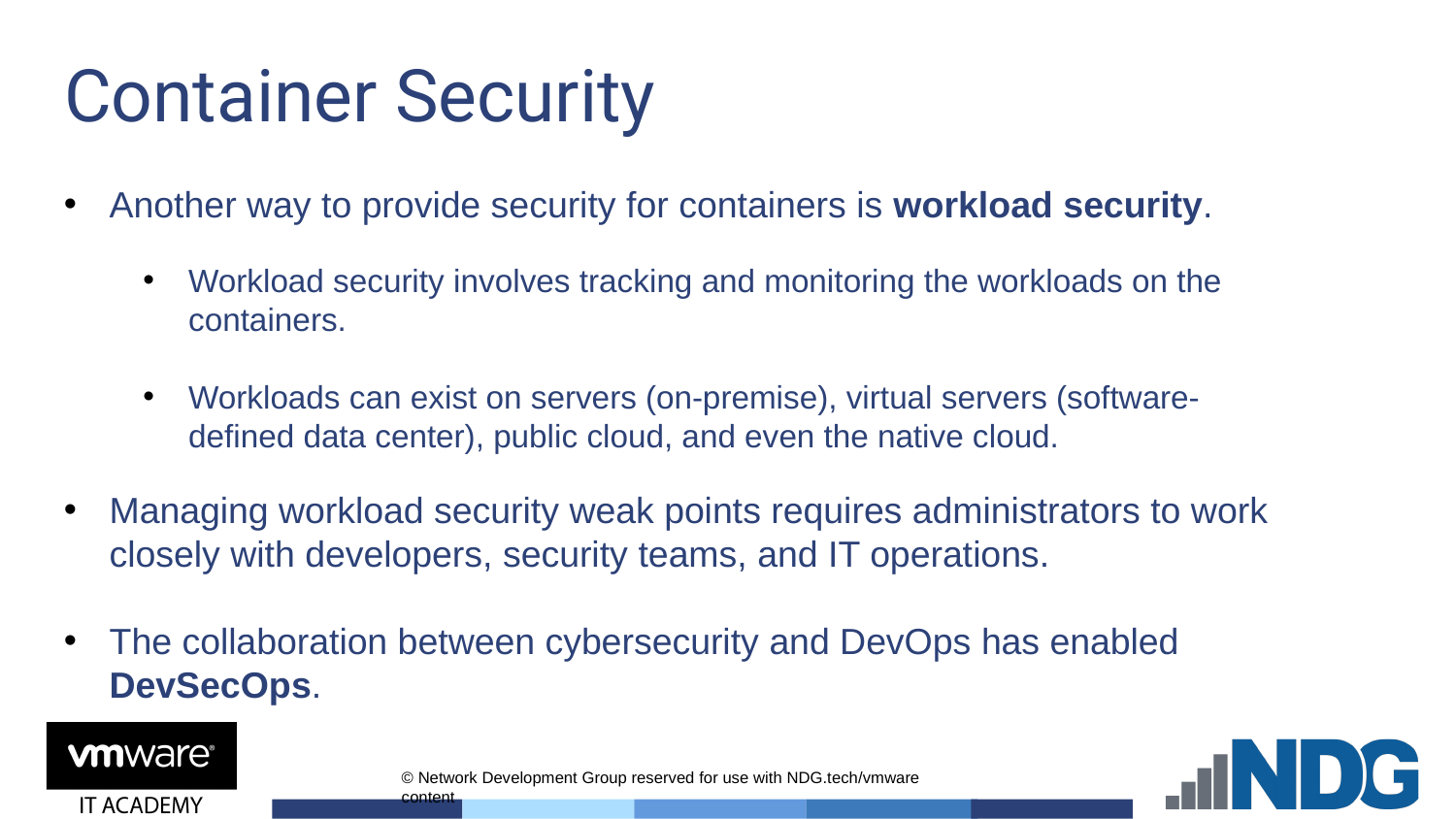

# Container Security
Another way to provide security for containers is workload security.

Managing workload security weak points requires administrators to work closely with developers, security teams, and IT operations.

The collaboration between cybersecurity and DevOps has enabled DevSecOps.
Workload security involves tracking and monitoring the workloads on the containers.

Workloads can exist on servers (on-premise), virtual servers (software-defined data center), public cloud, and even the native cloud.